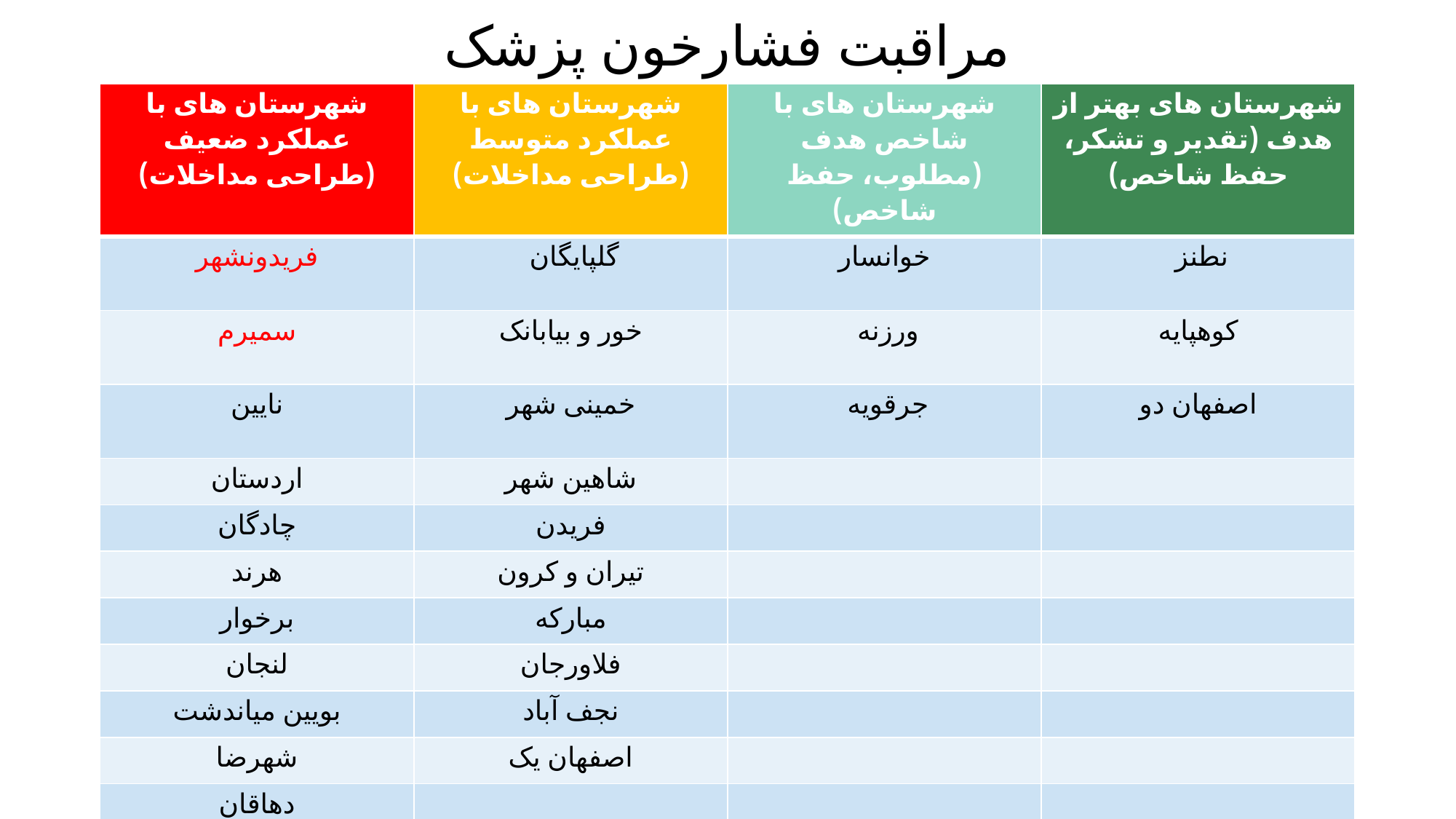

# مراقبت فشارخون پزشک
| شهرستان های با عملکرد ضعیف (طراحی مداخلات) | شهرستان های با عملکرد متوسط (طراحی مداخلات) | شهرستان های با شاخص هدف (مطلوب، حفظ شاخص) | شهرستان های بهتر از هدف (تقدیر و تشکر، حفظ شاخص) |
| --- | --- | --- | --- |
| فریدونشهر | گلپایگان | خوانسار | نطنز |
| سمیرم | خور و بیابانک | ورزنه | کوهپایه |
| نایین | خمینی شهر | جرقویه | اصفهان دو |
| اردستان | شاهین شهر |  |  |
| چادگان | فریدن |  |  |
| هرند | تیران و کرون |  |  |
| برخوار | مبارکه |  |  |
| لنجان | فلاورجان |  |  |
| بویین میاندشت | نجف آباد |  |  |
| شهرضا | اصفهان یک |  |  |
| دهاقان |  |  |  |
|  |  |  |  |